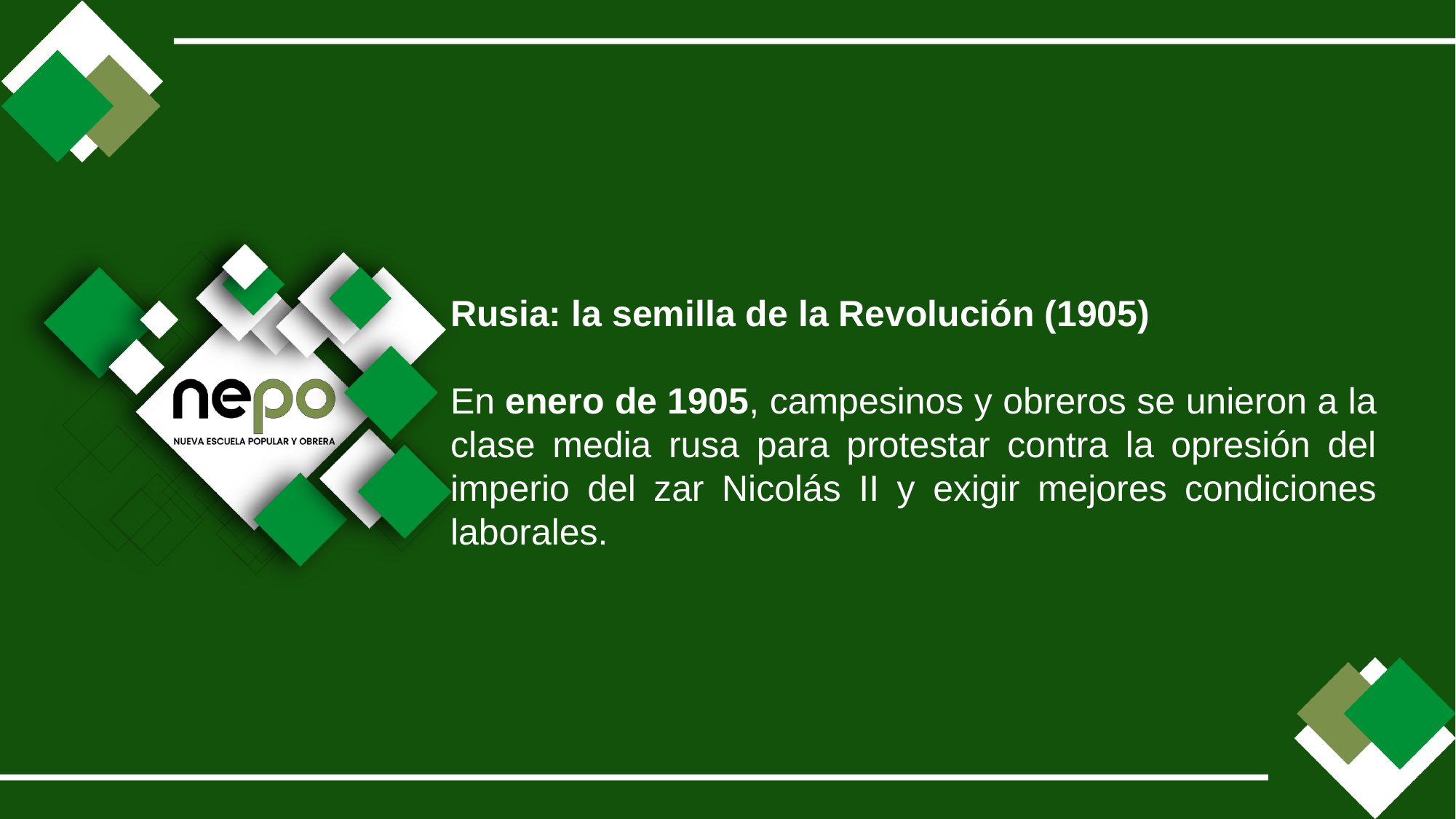

Rusia: la semilla de la Revolución (1905)

En enero de 1905, campesinos y obreros se unieron a la clase media rusa para protestar contra la opresión del imperio del zar Nicolás II y exigir mejores condiciones laborales.